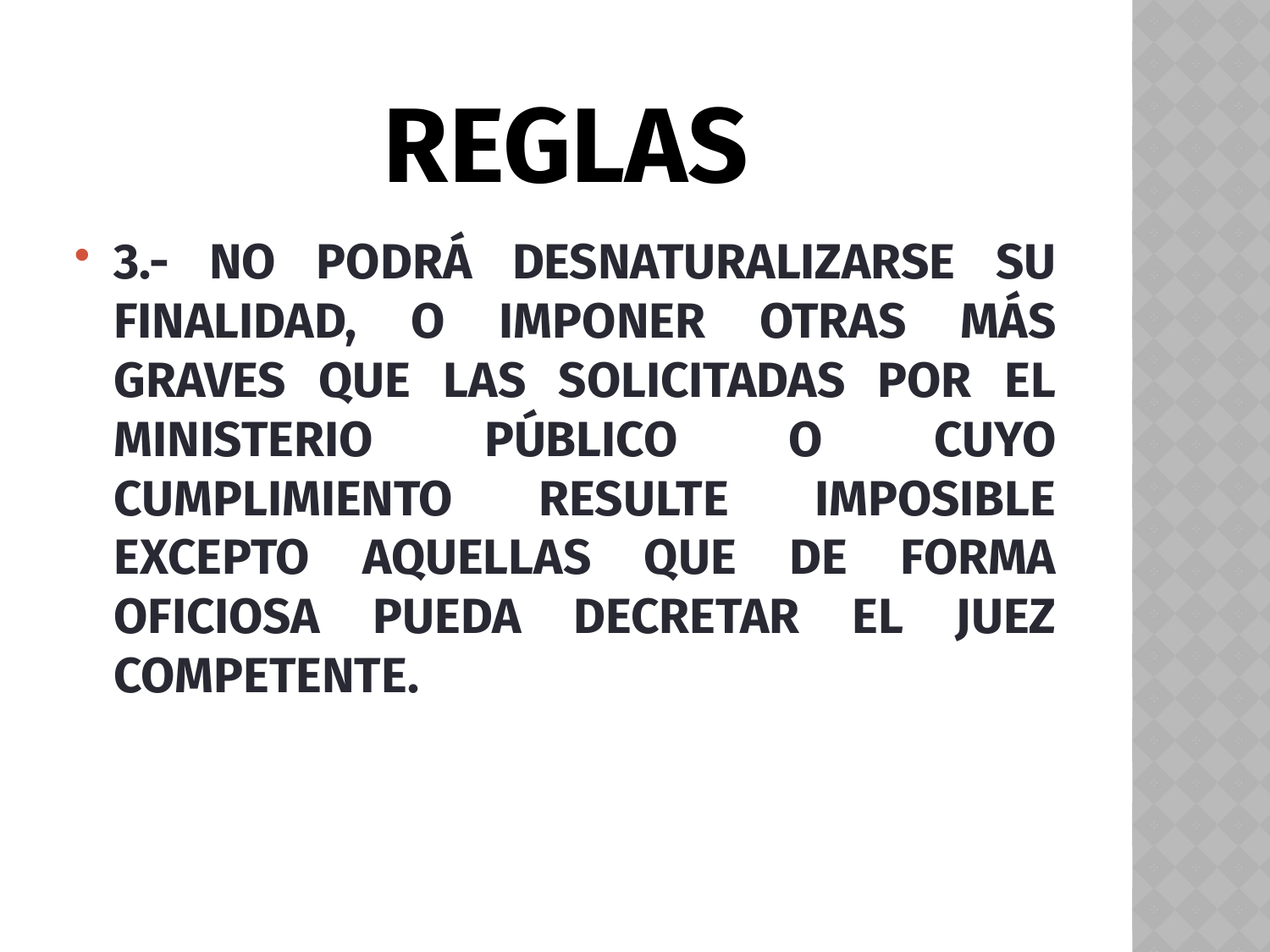

# REGLAS
3.- NO PODRÁ DESNATURALIZARSE SU FINALIDAD, O IMPONER OTRAS MÁS GRAVES QUE LAS SOLICITADAS POR EL MINISTERIO PÚBLICO O CUYO CUMPLIMIENTO RESULTE IMPOSIBLE EXCEPTO AQUELLAS QUE DE FORMA OFICIOSA PUEDA DECRETAR EL JUEZ COMPETENTE.